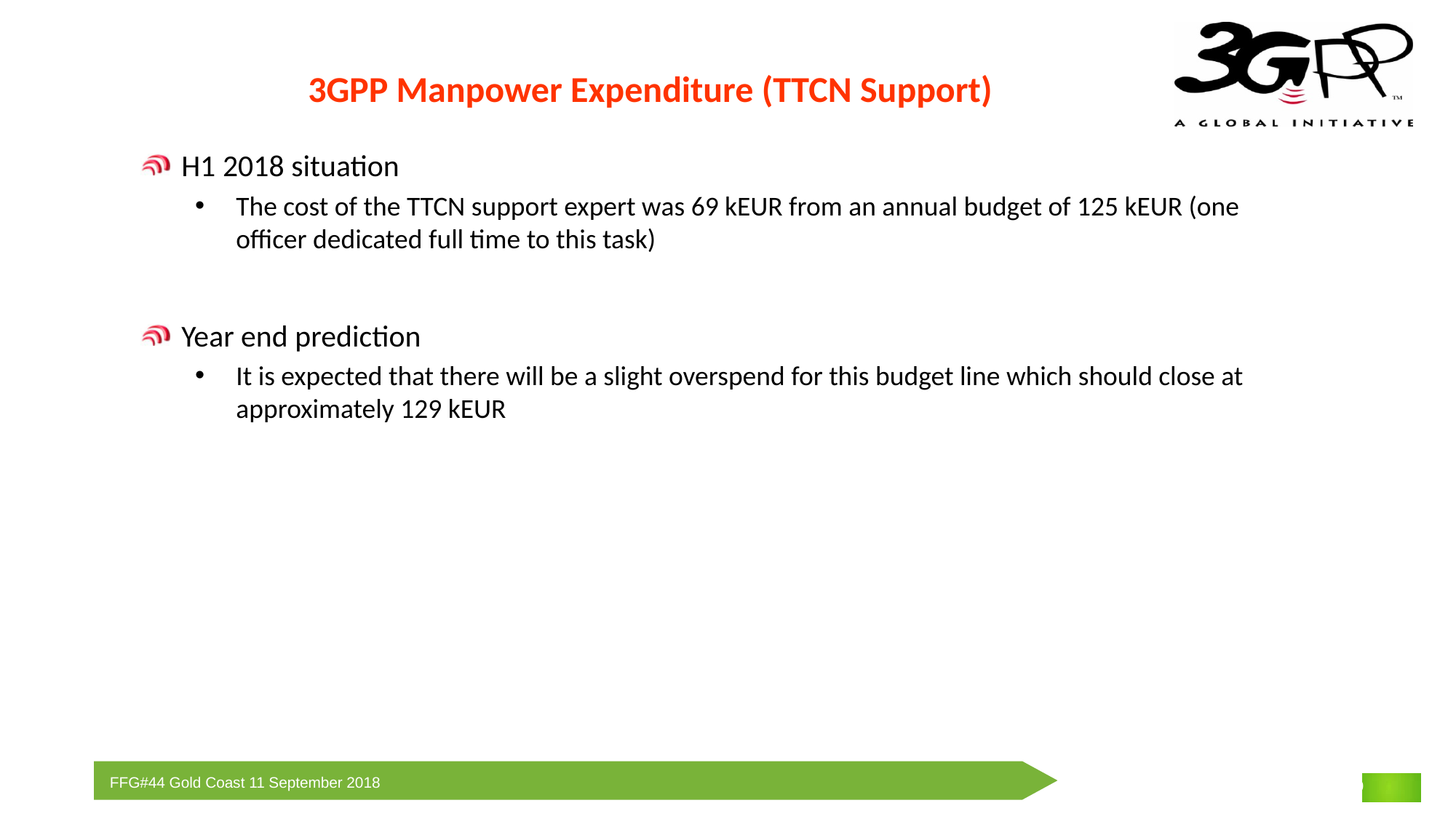

3GPP Manpower Expenditure (TTCN Support)

H1 2018 situation
The cost of the TTCN support expert was 69 kEUR from an annual budget of 125 kEUR (one officer dedicated full time to this task)

Year end prediction
It is expected that there will be a slight overspend for this budget line which should close at approximately 129 kEUR